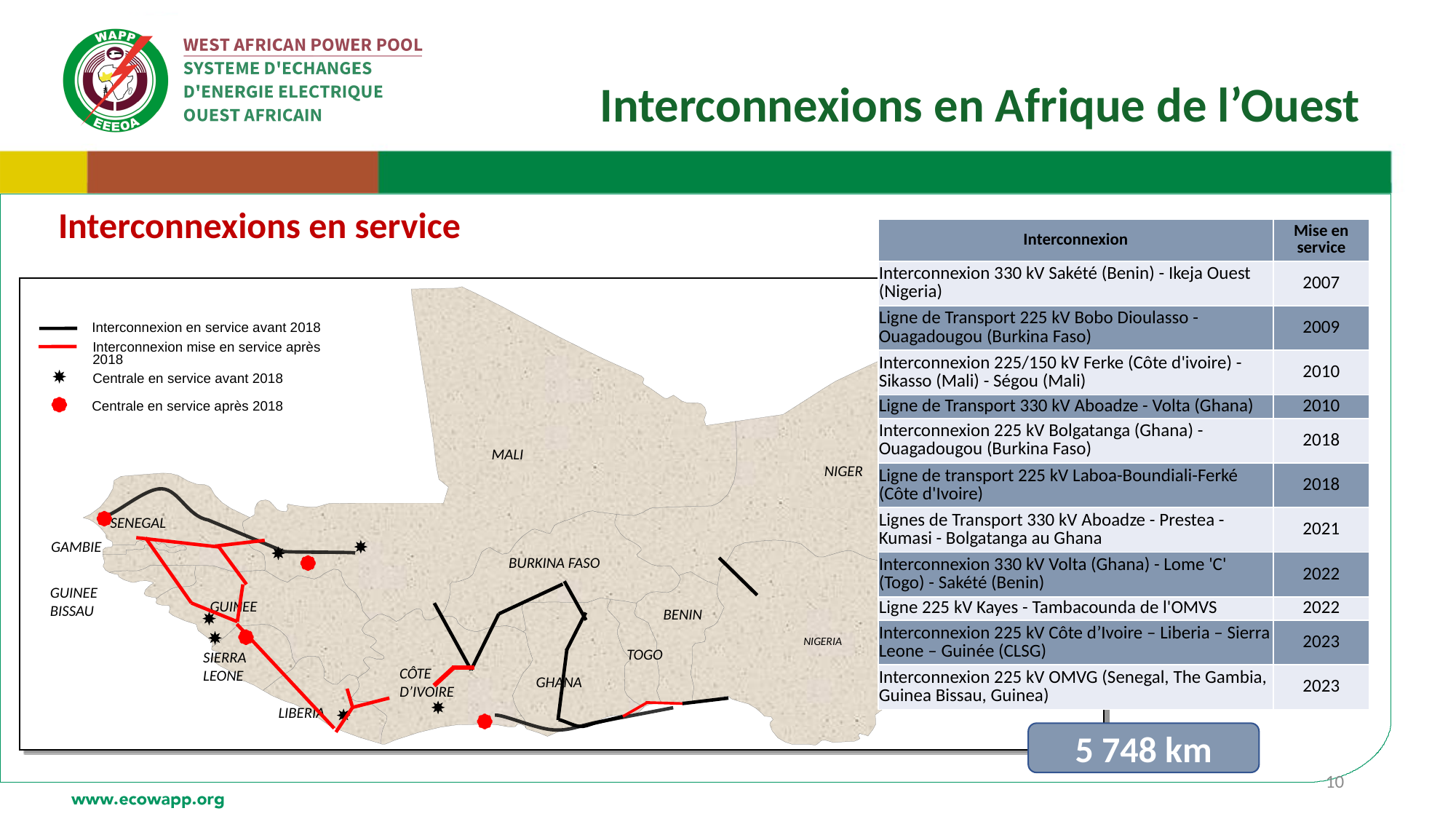

Interconnexions en Afrique de l’Ouest
Interconnexions en service
| Interconnexion | Mise en service |
| --- | --- |
| Interconnexion 330 kV Sakété (Benin) - Ikeja Ouest (Nigeria) | 2007 |
| Ligne de Transport 225 kV Bobo Dioulasso - Ouagadougou (Burkina Faso) | 2009 |
| Interconnexion 225/150 kV Ferke (Côte d'ivoire) - Sikasso (Mali) - Ségou (Mali) | 2010 |
| Ligne de Transport 330 kV Aboadze - Volta (Ghana) | 2010 |
| Interconnexion 225 kV Bolgatanga (Ghana) - Ouagadougou (Burkina Faso) | 2018 |
| Ligne de transport 225 kV Laboa-Boundiali-Ferké (Côte d'Ivoire) | 2018 |
| Lignes de Transport 330 kV Aboadze - Prestea - Kumasi - Bolgatanga au Ghana | 2021 |
| Interconnexion 330 kV Volta (Ghana) - Lome 'C' (Togo) - Sakété (Benin) | 2022 |
| Ligne 225 kV Kayes - Tambacounda de l'OMVS | 2022 |
| Interconnexion 225 kV Côte d’Ivoire – Liberia – Sierra Leone – Guinée (CLSG) | 2023 |
| Interconnexion 225 kV OMVG (Senegal, The Gambia, Guinea Bissau, Guinea) | 2023 |

MALI
NIGER

SENEGAL

GAMBIE

BURKINA FASO

GUINEE
BISSAU
GUINEE

BENIN

NIGERIA
TOGO
SIERRA
LEONE

CÔTE
D’IVOIRE
GHANA
LIBERIA
Interconnexion en service avant 2018

Interconnexion mise en service après 2018

Centrale en service avant 2018

Centrale en service après 2018

5 748 km
10